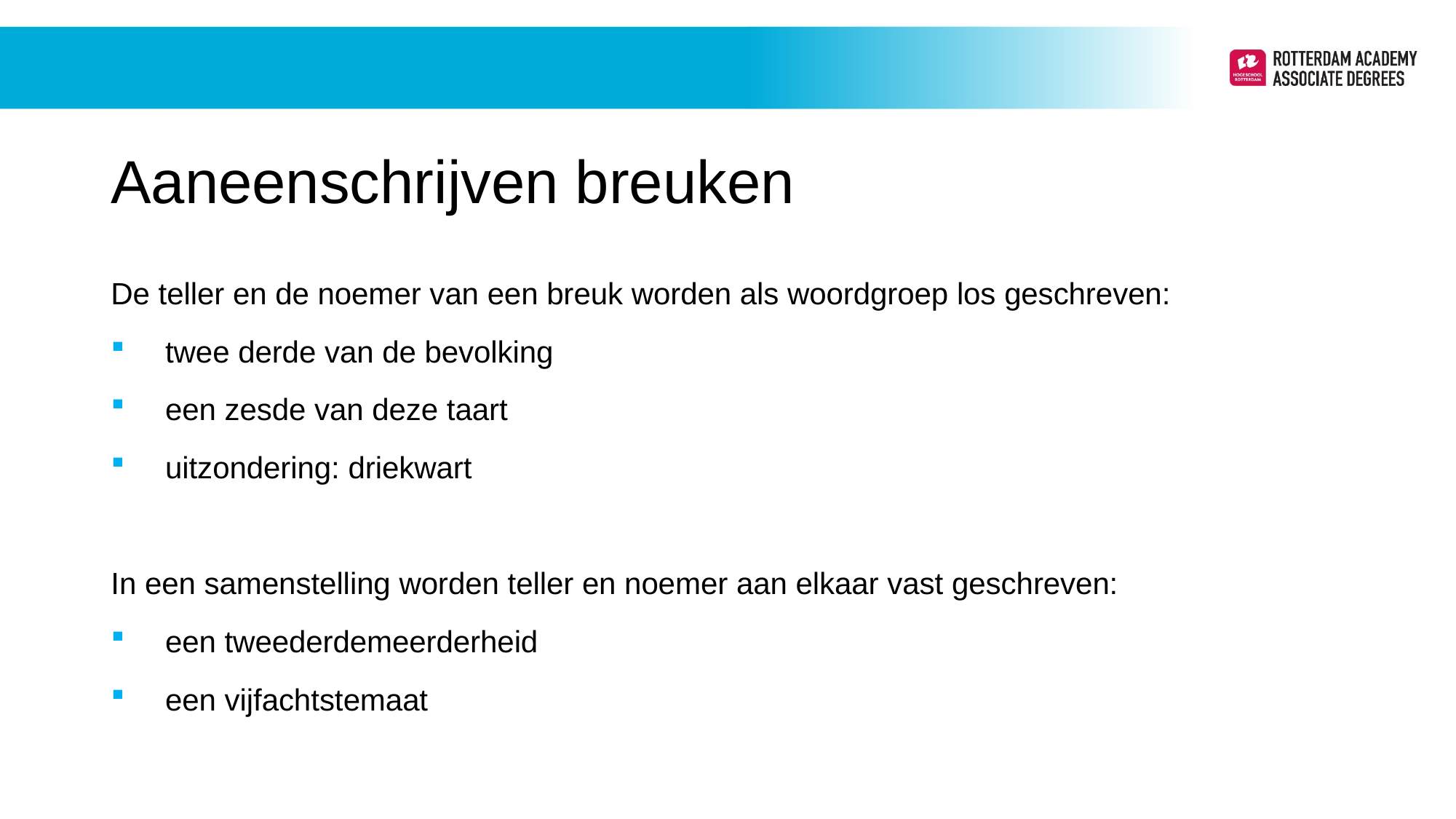

# Aaneenschrijven breuken
De teller en de noemer van een breuk worden als woordgroep los geschreven:
twee derde van de bevolking
een zesde van deze taart
uitzondering: driekwart

In een samenstelling worden teller en noemer aan elkaar vast geschreven:
een tweederdemeerderheid
een vijfachtstemaat